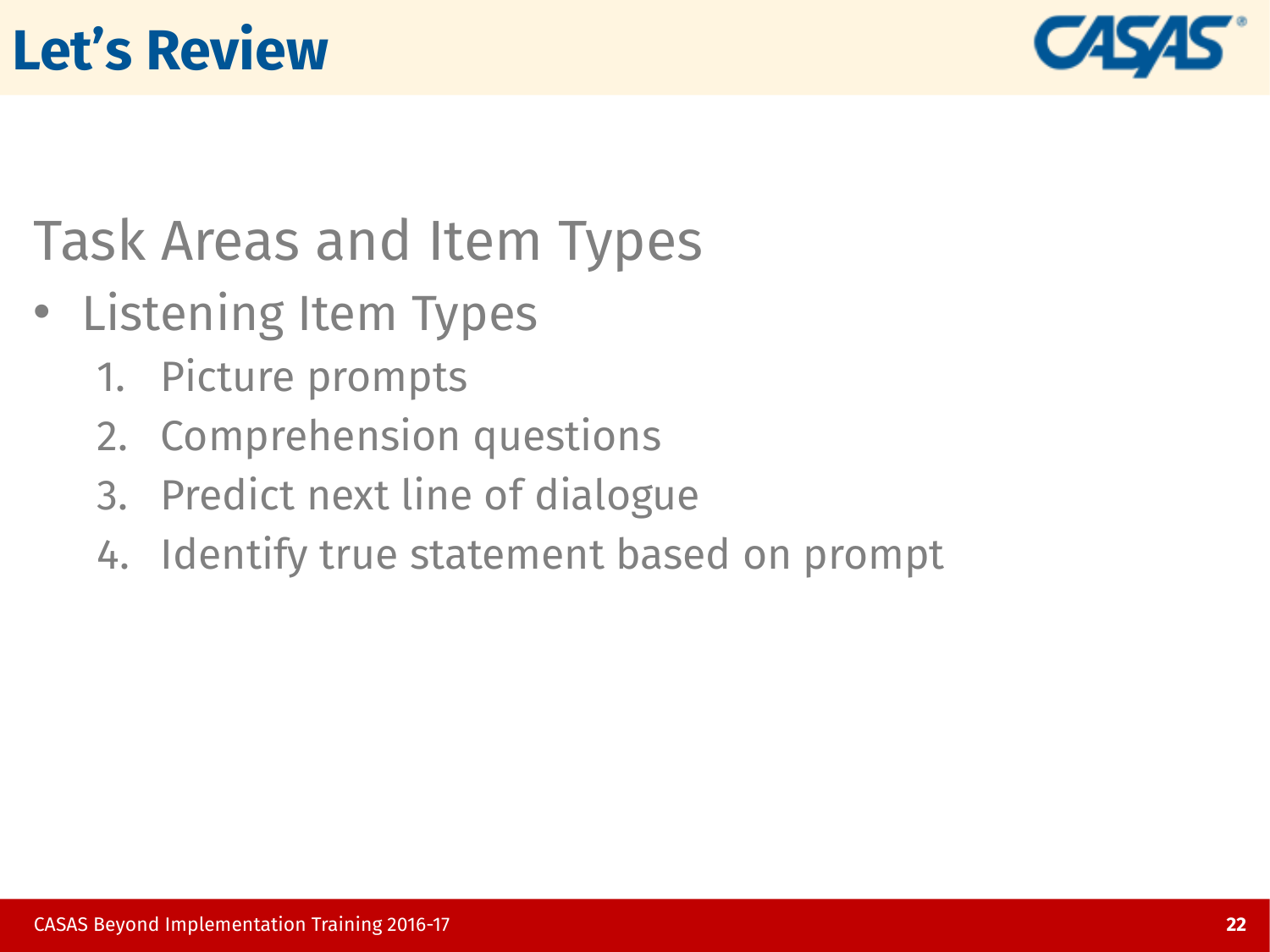

# Let’s Review

Task Areas and Item Types
Listening Item Types
Picture prompts
Comprehension questions
Predict next line of dialogue
Identify true statement based on prompt

CASAS Beyond Implementation Training 2016-17
22